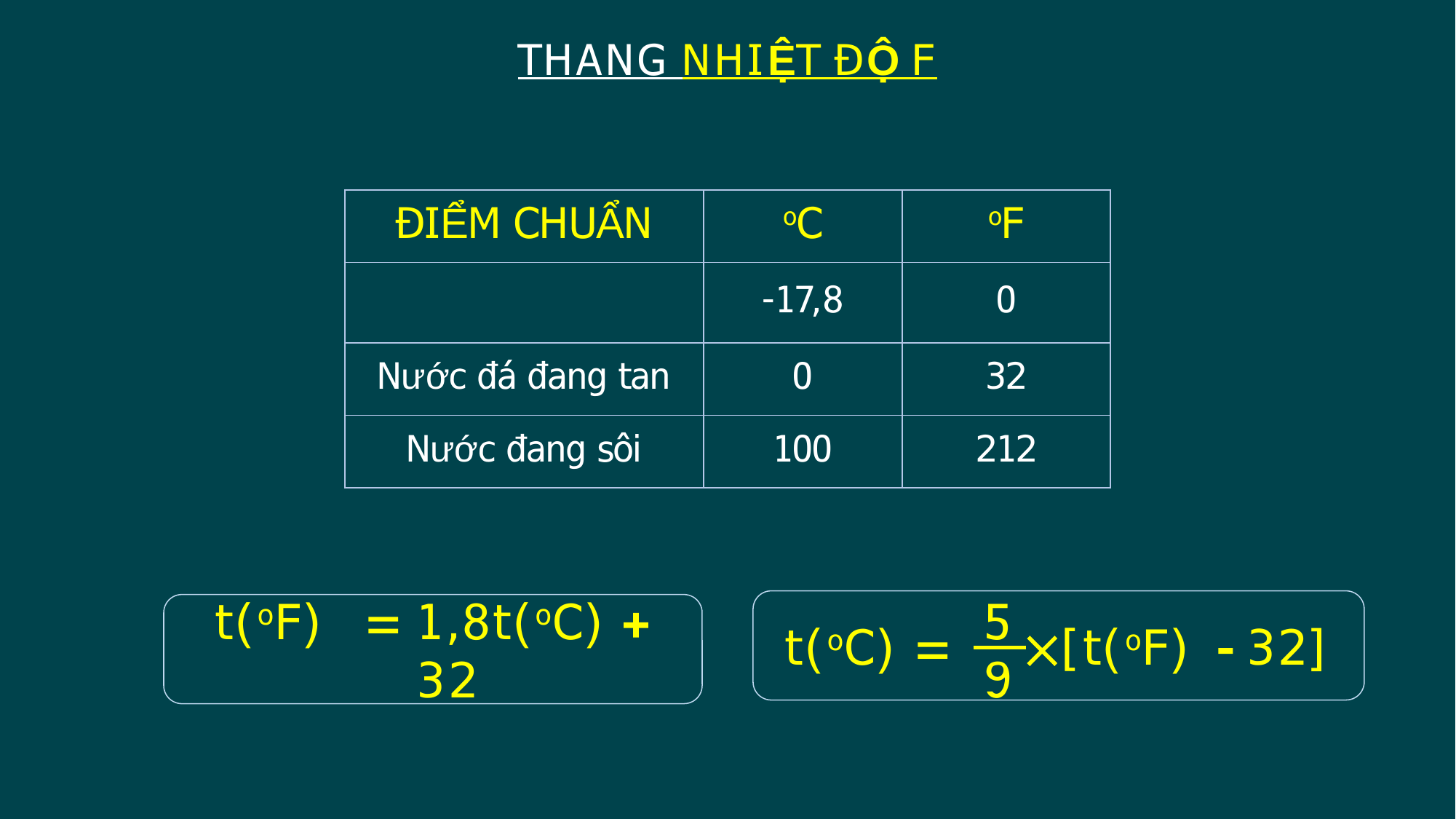

THANG NHIỆT ĐỘ F
| ĐIỂM CHUẨN | oC | oF |
| --- | --- | --- |
|  | -17,8 | 0 |
| Nước đá đang tan | 0 | 32 |
| Nước đang sôi | 100 | 212 |
5
9
t(oC) =     ×[t(oF) − 32]
t(oF)  = 1,8t(oC) + 32